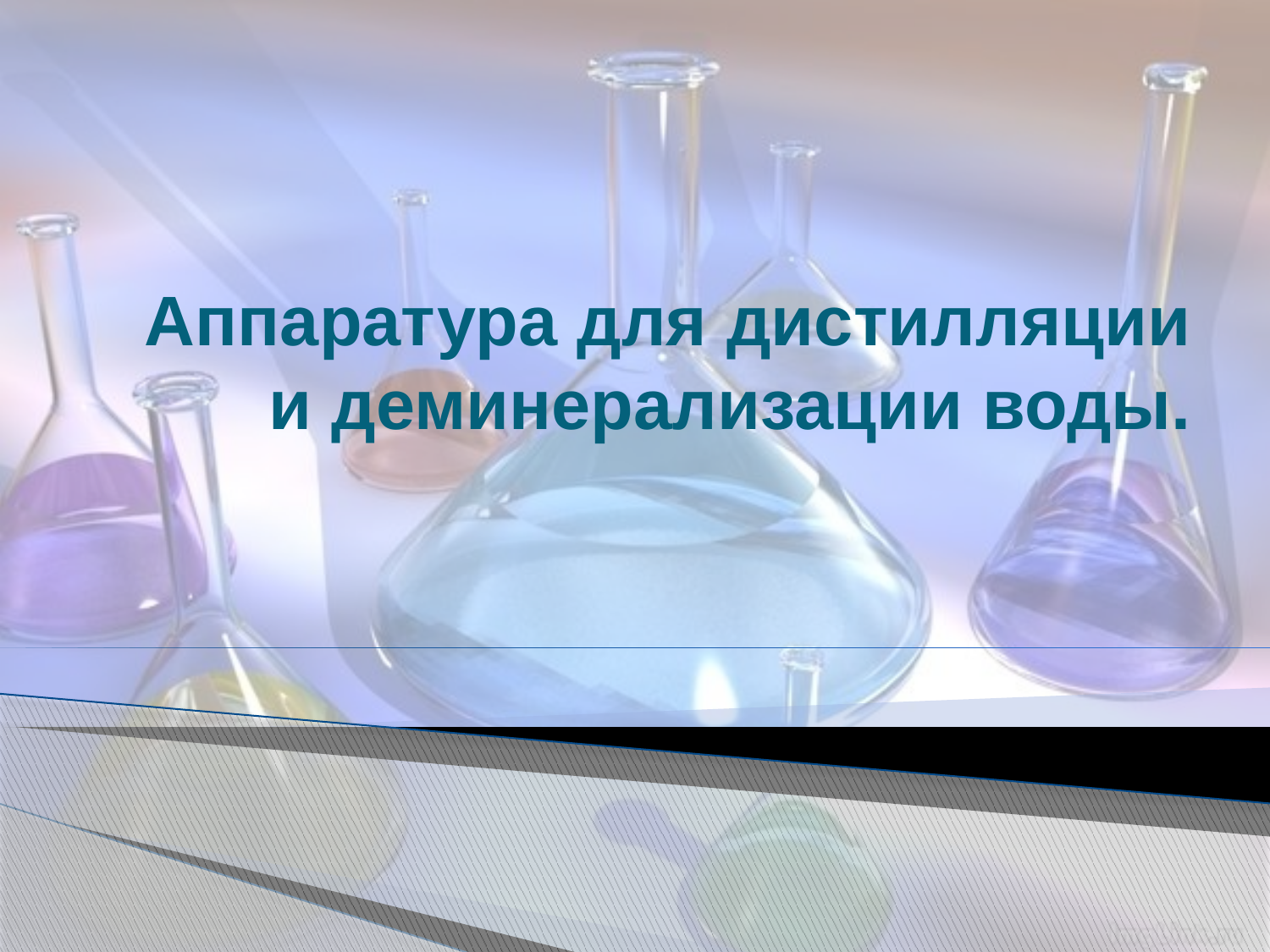

# Аппаратура для дистилляции и деминерализации воды.